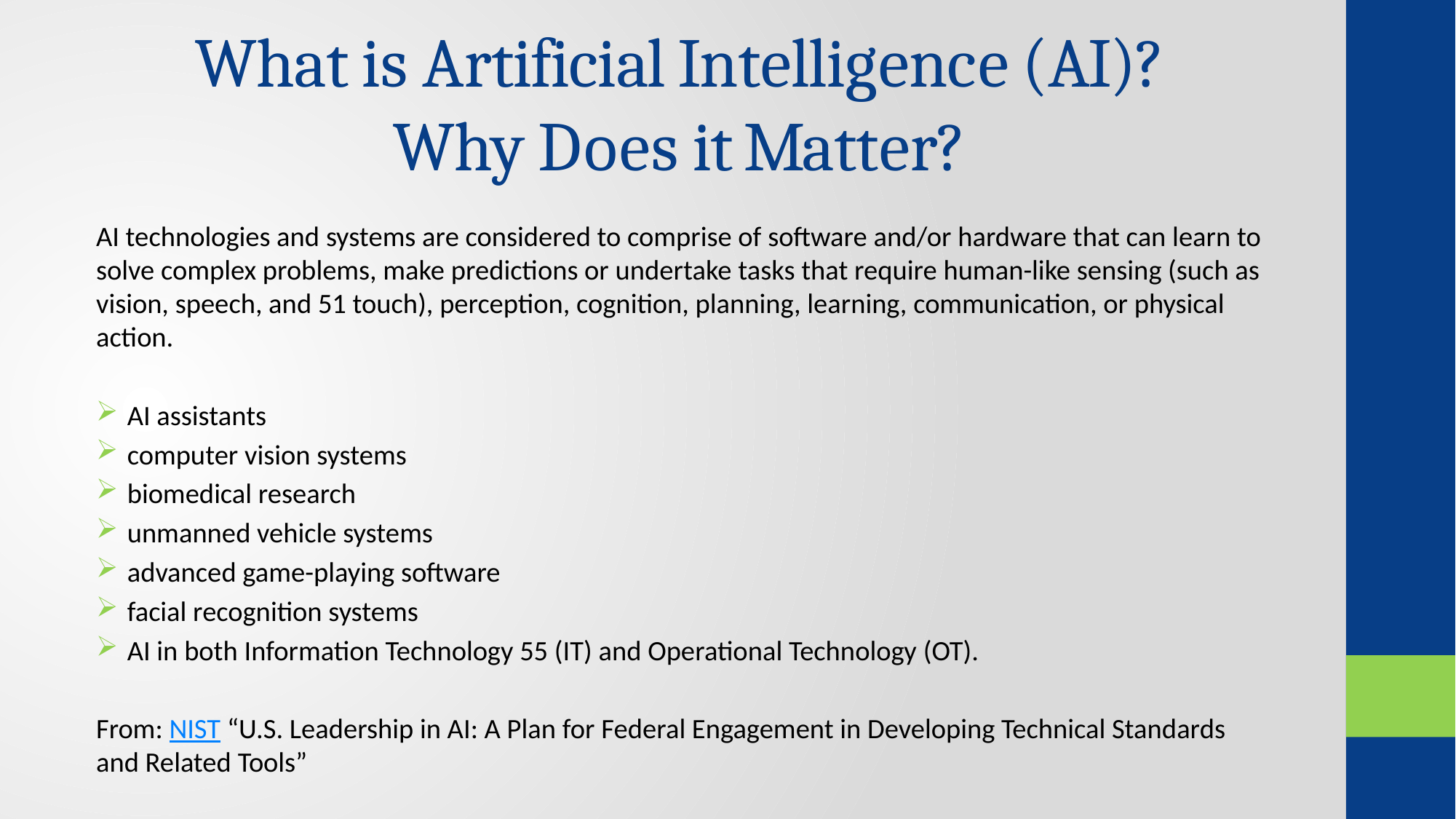

# What is Artificial Intelligence (AI)? Why Does it Matter?
AI technologies and systems are considered to comprise of software and/or hardware that can learn to solve complex problems, make predictions or undertake tasks that require human-like sensing (such as vision, speech, and 51 touch), perception, cognition, planning, learning, communication, or physical action.

 AI assistants
 computer vision systems
 biomedical research
 unmanned vehicle systems
 advanced game-playing software
 facial recognition systems
 AI in both Information Technology 55 (IT) and Operational Technology (OT).

From: NIST “U.S. Leadership in AI: A Plan for Federal Engagement in Developing Technical Standards and Related Tools”